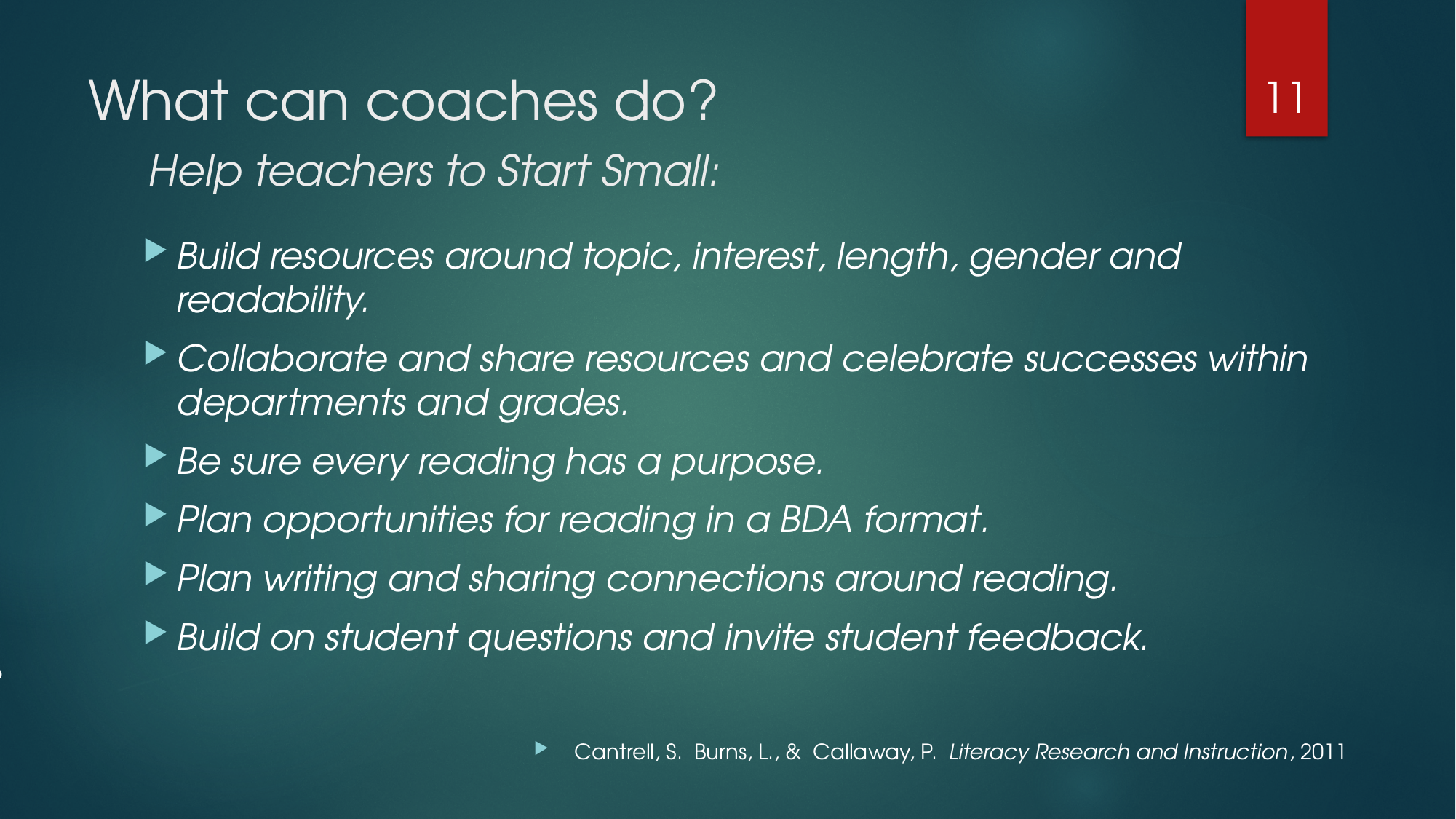

11
# What can coaches do? Help teachers to Start Small:
Build resources around topic, interest, length, gender and readability.
Collaborate and share resources and celebrate successes within departments and grades.
Be sure every reading has a purpose.
Plan opportunities for reading in a BDA format.
Plan writing and sharing connections around reading.
Build on student questions and invite student feedback.

Cantrell, S.  Burns, L., &  Callaway, P.  Literacy Research and Instruction, 2011

?